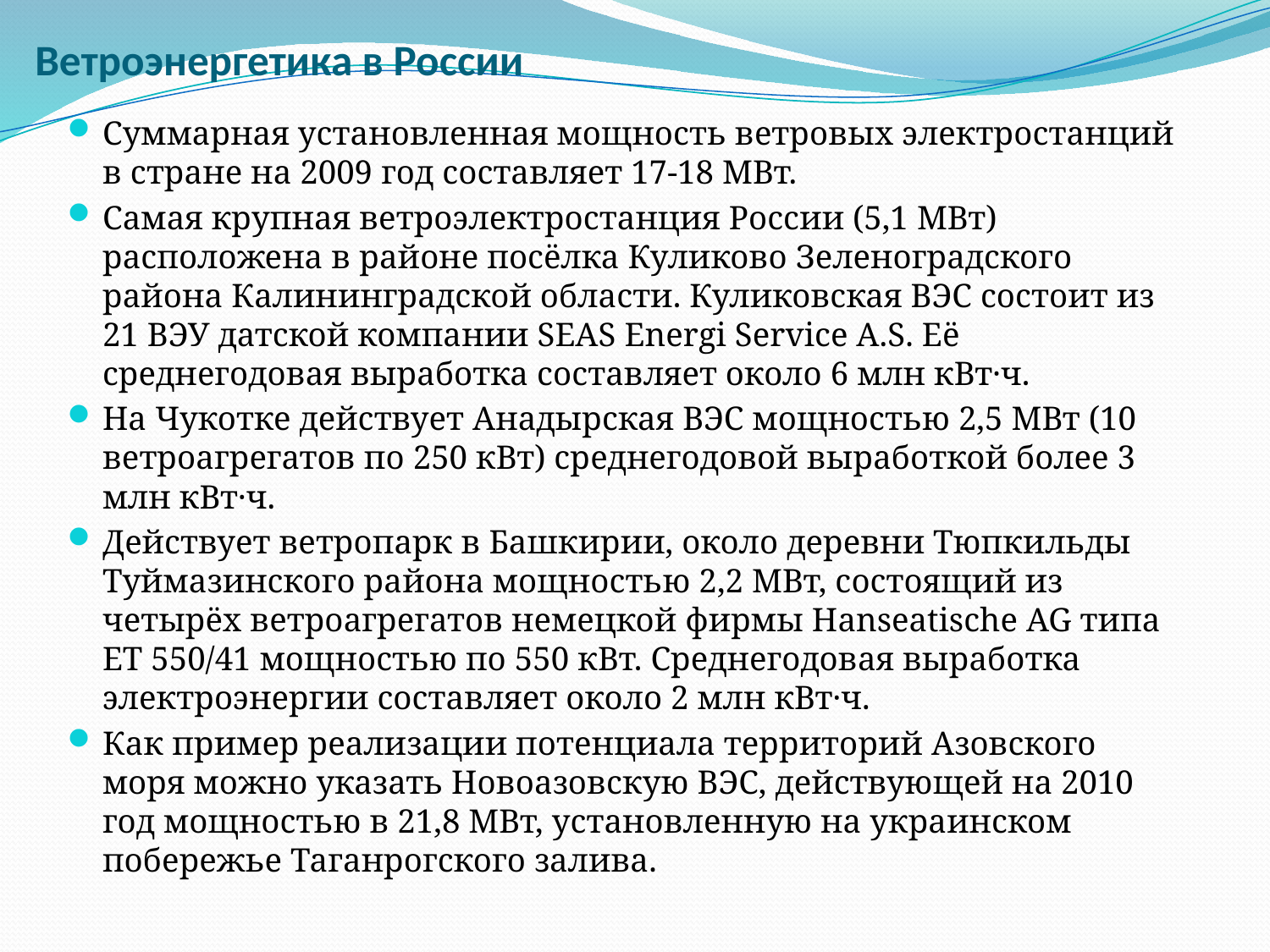

# Ветроэнергетика в России
Суммарная установленная мощность ветровых электростанций в стране на 2009 год составляет 17-18 МВт.
Cамая крупная ветроэлектростанция России (5,1 МВт) расположена в районе посёлка Куликово Зеленоградского района Калининградской области. Куликовская ВЭС состоит из 21 ВЭУ датской компании SЕАS Energi Service A.S. Её среднегодовая выработка составляет около 6 млн кВт·ч.
На Чукотке действует Анадырская ВЭС мощностью 2,5 МВт (10 ветроагрегатов по 250 кВт) среднегодовой выработкой более 3 млн кВт·ч.
Действует ветропарк в Башкирии, около деревни Тюпкильды Туймазинского района мощностью 2,2 МВт, состоящий из четырёх ветроагрегатов немецкой фирмы Hanseatische AG типа ЕТ 550/41 мощностью по 550 кВт. Cреднегодовая выработка электроэнергии составляет около 2 млн кВт·ч.
Как пример реализации потенциала территорий Азовского моря можно указать Новоазовскую ВЭС, действующей на 2010 год мощностью в 21,8 МВт, установленную на украинском побережье Таганрогского залива.